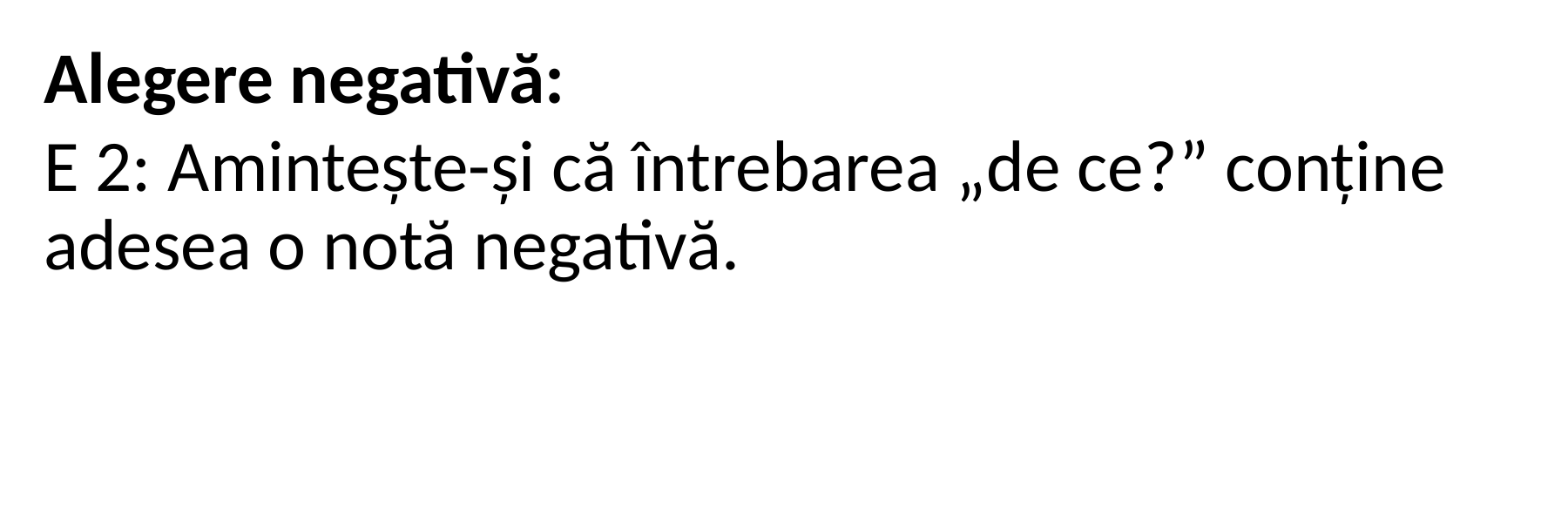

Alegere negativă:
E 2: Amintește-și că întrebarea „de ce?” conține adesea o notă negativă.